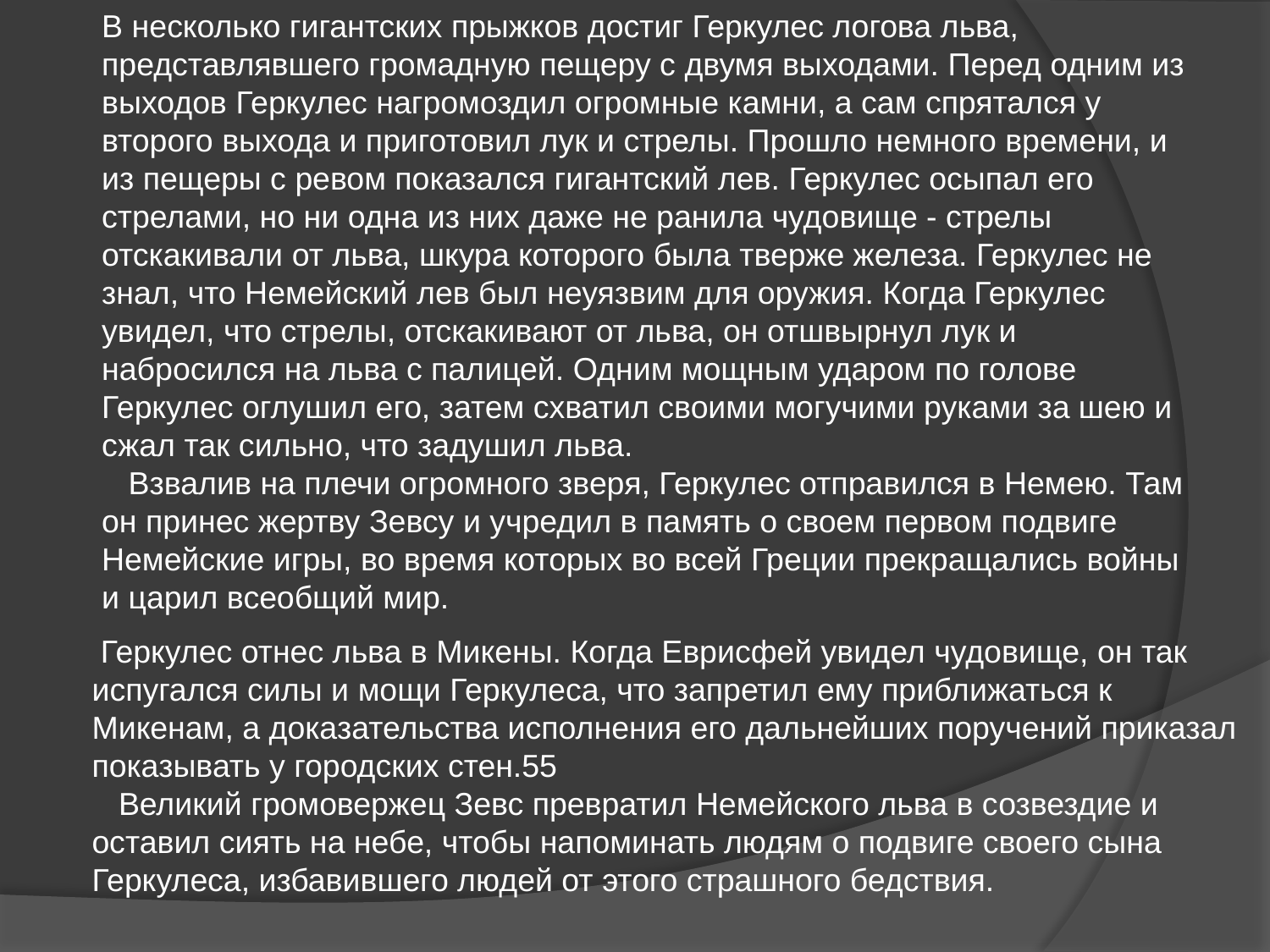

В несколько гигантских прыжков достиг Геркулес логова льва, представлявшего громадную пещеру с двумя выходами. Перед одним из выходов Геркулес нагромоздил огромные камни, а сам спрятался у второго выхода и приготовил лук и стрелы. Прошло немного времени, и из пещеры с ревом показался гигантский лев. Геркулес осыпал его стрелами, но ни одна из них даже не ранила чудовище - стрелы отскакивали от льва, шкура которого была тверже железа. Геркулес не знал, что Немейский лев был неуязвим для оружия. Когда Геркулес увидел, что стрелы, отскакивают от льва, он отшвырнул лук и набросился на льва с палицей. Одним мощным ударом по голове Геркулес оглушил его, затем схватил своими могучими руками за шею и сжал так сильно, что задушил льва.
   Взвалив на плечи огромного зверя, Геркулес отправился в Немею. Там он принес жертву Зевсу и учредил в память о своем первом подвиге Немейские игры, во время которых во всей Греции прекращались войны и царил всеобщий мир.
 Геркулес отнес льва в Микены. Когда Еврисфей увидел чудовище, он так испугался силы и мощи Геркулеса, что запретил ему приближаться к Микенам, а доказательства исполнения его дальнейших поручений приказал показывать у городских стен.55
   Великий громовержец Зевс превратил Немейского льва в созвездие и оставил сиять на небе, чтобы напоминать людям о подвиге своего сына Геркулеса, избавившего людей от этого страшного бедствия.